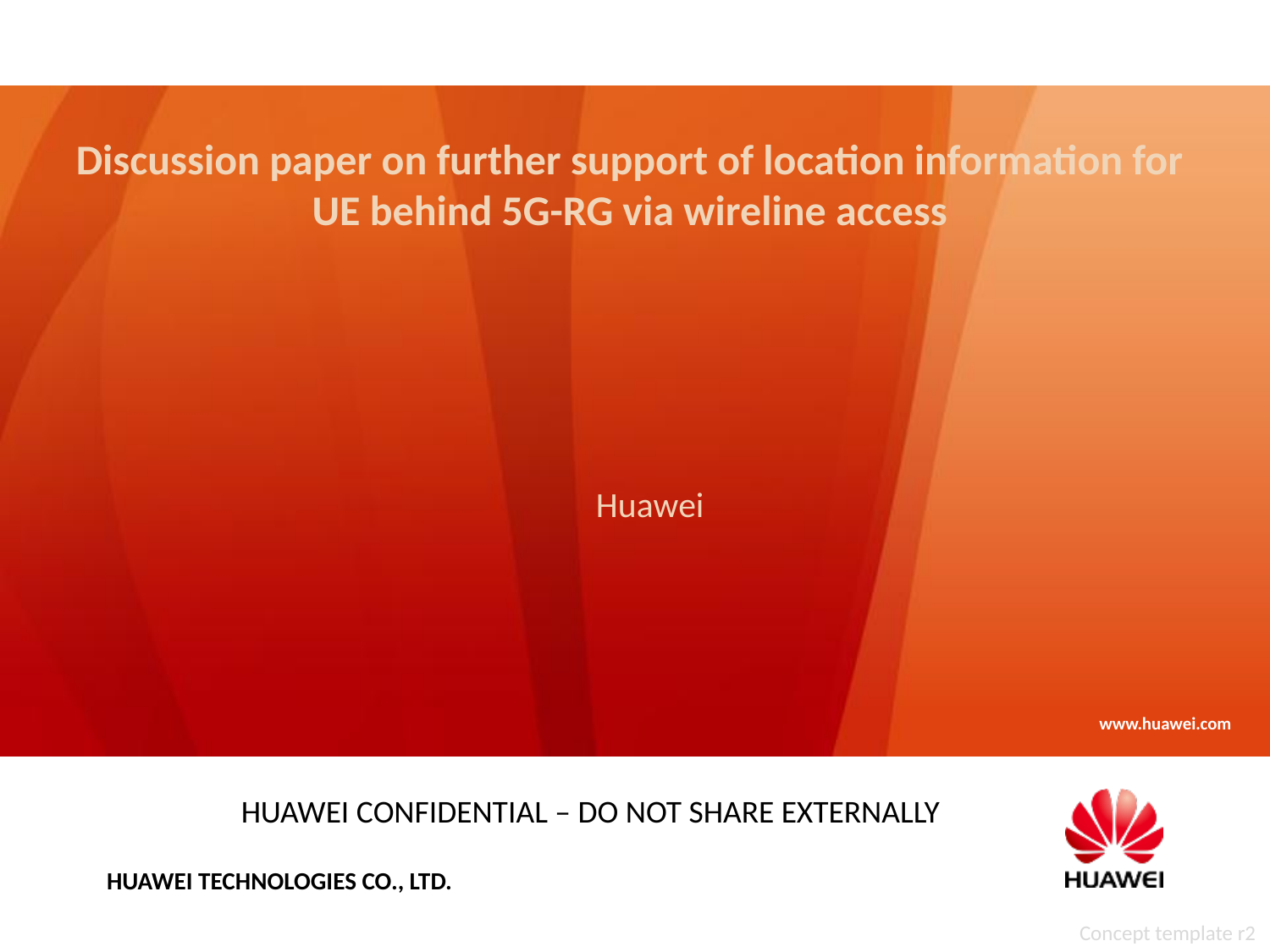

Discussion paper on further support of location information for UE behind 5G-RG via wireline access
Huawei